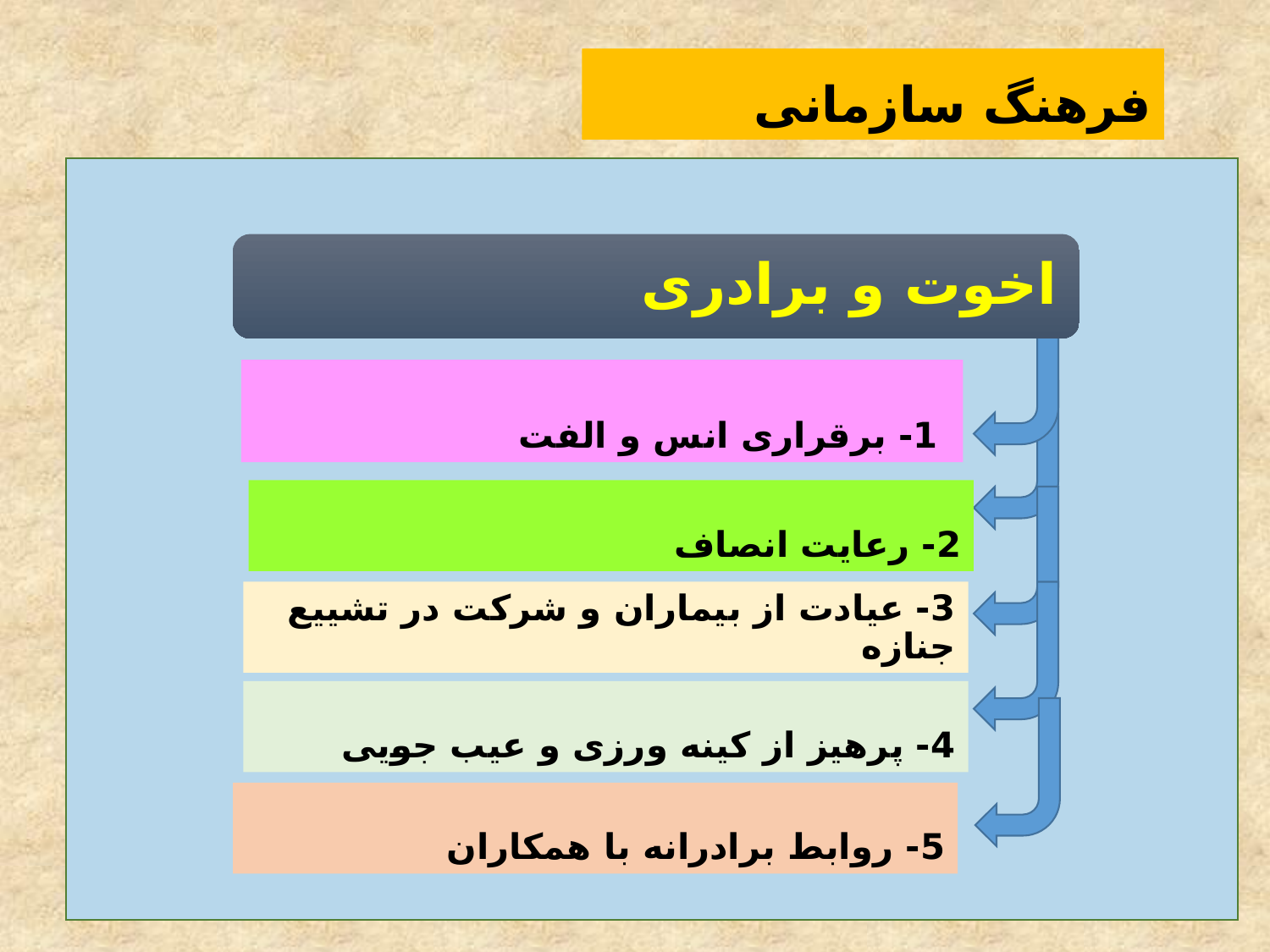

فرهنگ سازمانی
اخوت و برادری

 1- برقراری انس و الفت

2- رعایت انصاف

3- عیادت از بیماران و شرکت در تشییع جنازه

4- پرهیز از کینه ورزی و عیب جویی

5- روابط برادرانه با همکاران